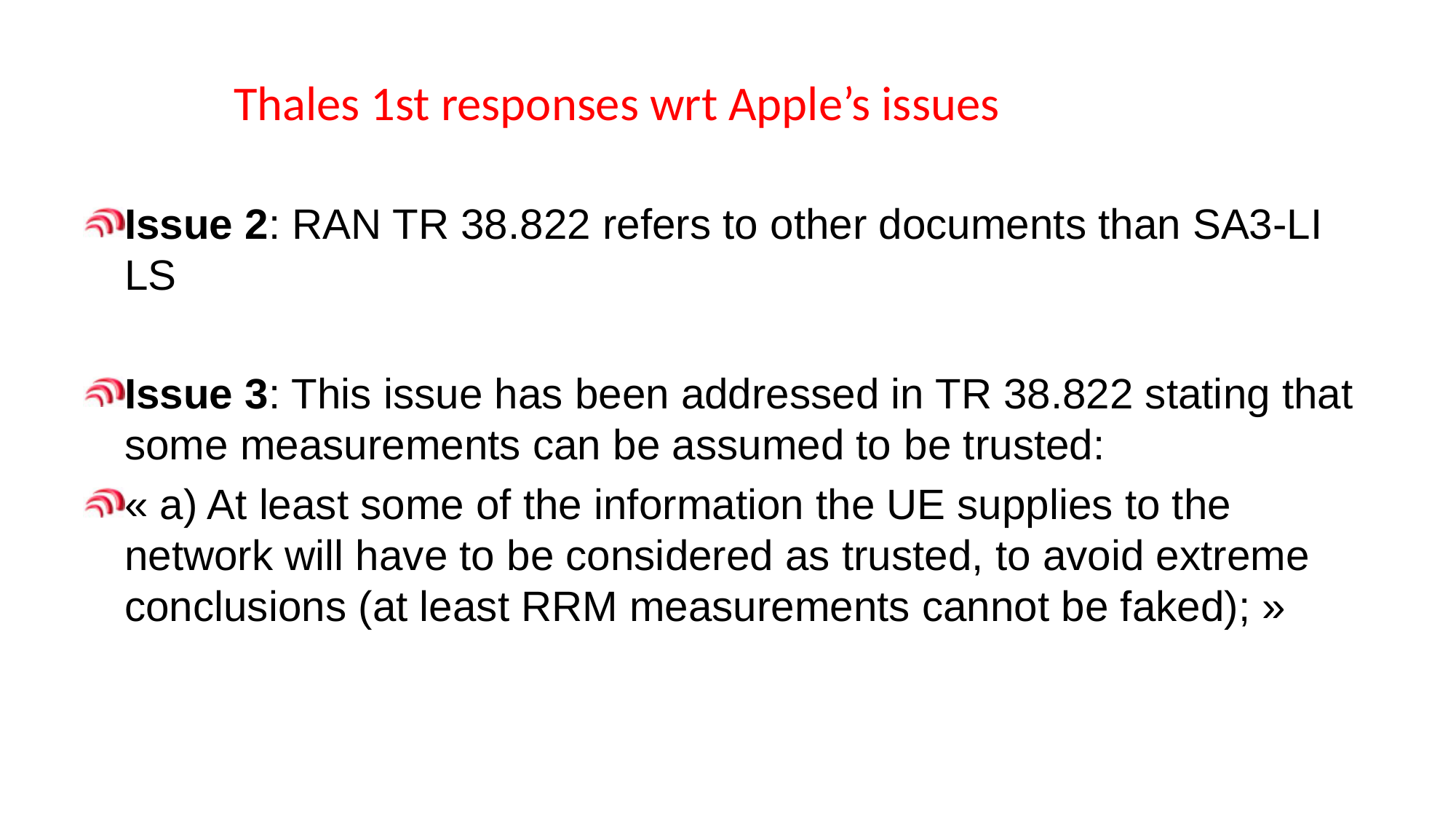

# Thales 1st responses wrt Apple’s issues
Issue 2: RAN TR 38.822 refers to other documents than SA3-LI LS

Issue 3: This issue has been addressed in TR 38.822 stating that some measurements can be assumed to be trusted:
« a) At least some of the information the UE supplies to the network will have to be considered as trusted, to avoid extreme conclusions (at least RRM measurements cannot be faked); »